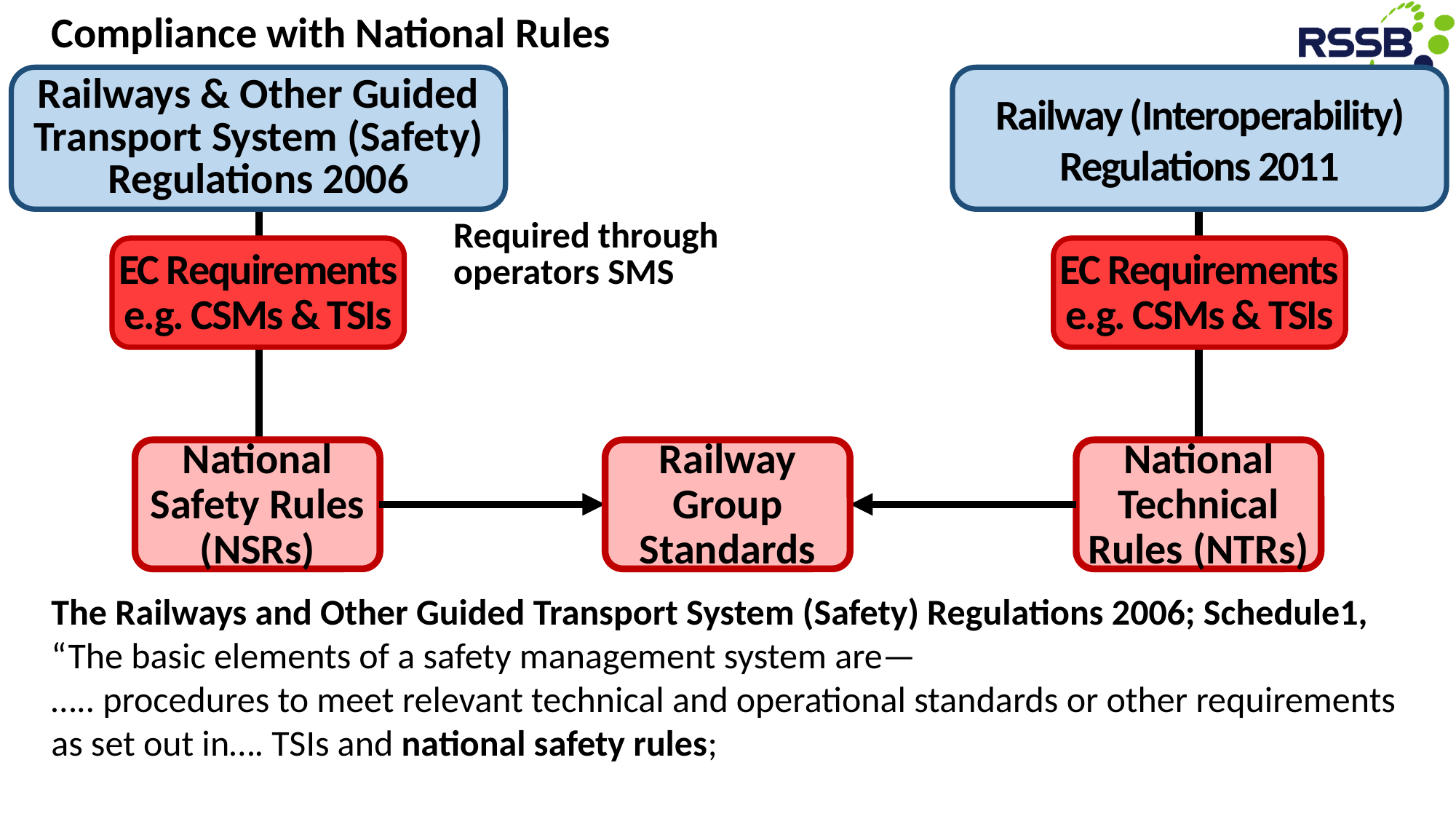

Compliance with National Rules
Railways & Other Guided Transport System (Safety) Regulations 2006
Railway (Interoperability) Regulations 2011
Required through operators SMS
EC Requirements
e.g. CSMs & TSIs
National
Safety Rules (NSRs)
EC Requirements
e.g. CSMs & TSIs
National Technical Rules (NTRs)
Railway Group Standards
The Railways and Other Guided Transport System (Safety) Regulations 2006; Schedule1, “The basic elements of a safety management system are—
….. procedures to meet relevant technical and operational standards or other requirements as set out in…. TSIs and national safety rules;